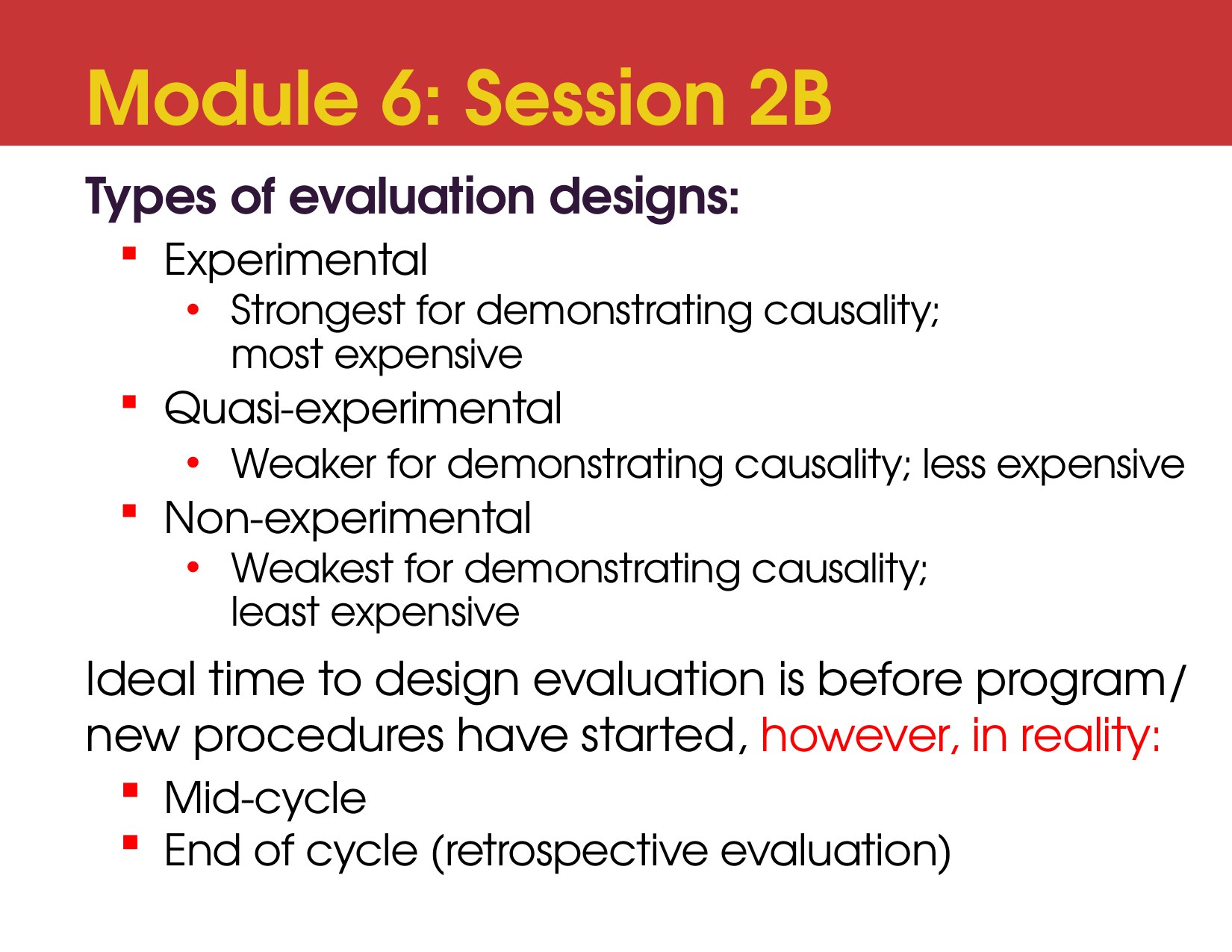

# Module 6: Session 2B
Types of evaluation designs:
Experimental
Strongest for demonstrating causality;
most expensive
Quasi-experimental
Weaker for demonstrating causality; less expensive
Non-experimental
Weakest for demonstrating causality;
least expensive
Ideal time to design evaluation is before program/
new procedures have started, however, in reality:
Mid-cycle
End of cycle (retrospective evaluation)